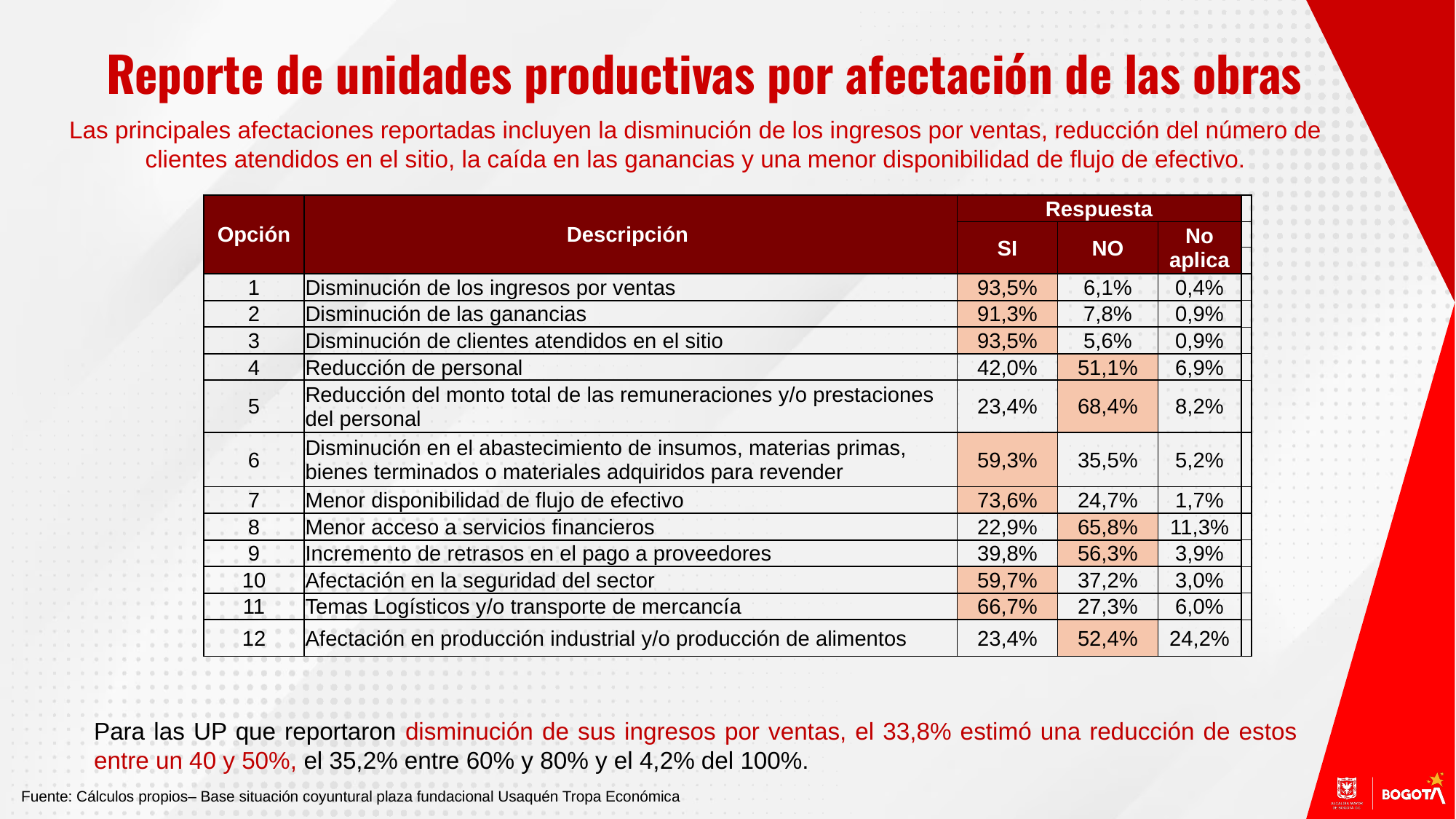

Reporte de unidades productivas por afectación de las obras
Las principales afectaciones reportadas incluyen la disminución de los ingresos por ventas, reducción del número de clientes atendidos en el sitio, la caída en las ganancias y una menor disponibilidad de flujo de efectivo.
| Opción | Descripción | Respuesta |  |  |  |
| --- | --- | --- | --- | --- | --- |
|  |  | SI | NO | No aplica |  |
|  |  |  |  |  |  |
| 1 | Disminución de los ingresos por ventas | 93,5% | 6,1% | 0,4% |  |
| 2 | Disminución de las ganancias | 91,3% | 7,8% | 0,9% |  |
| 3 | Disminución de clientes atendidos en el sitio | 93,5% | 5,6% | 0,9% |  |
| 4 | Reducción de personal | 42,0% | 51,1% | 6,9% |  |
| 5 | Reducción del monto total de las remuneraciones y/o prestaciones del personal | 23,4% | 68,4% | 8,2% |  |
| 6 | Disminución en el abastecimiento de insumos, materias primas, bienes terminados o materiales adquiridos para revender | 59,3% | 35,5% | 5,2% |  |
| 7 | Menor disponibilidad de flujo de efectivo | 73,6% | 24,7% | 1,7% |  |
| 8 | Menor acceso a servicios financieros | 22,9% | 65,8% | 11,3% |  |
| 9 | Incremento de retrasos en el pago a proveedores | 39,8% | 56,3% | 3,9% |  |
| 10 | Afectación en la seguridad del sector | 59,7% | 37,2% | 3,0% |  |
| 11 | Temas Logísticos y/o transporte de mercancía | 66,7% | 27,3% | 6,0% |  |
| 12 | Afectación en producción industrial y/o producción de alimentos | 23,4% | 52,4% | 24,2% |  |
Para las UP que reportaron disminución de sus ingresos por ventas, el 33,8% estimó una reducción de estos entre un 40 y 50%, el 35,2% entre 60% y 80% y el 4,2% del 100%.
Fuente: Cálculos propios– Base situación coyuntural plaza fundacional Usaquén Tropa Económica